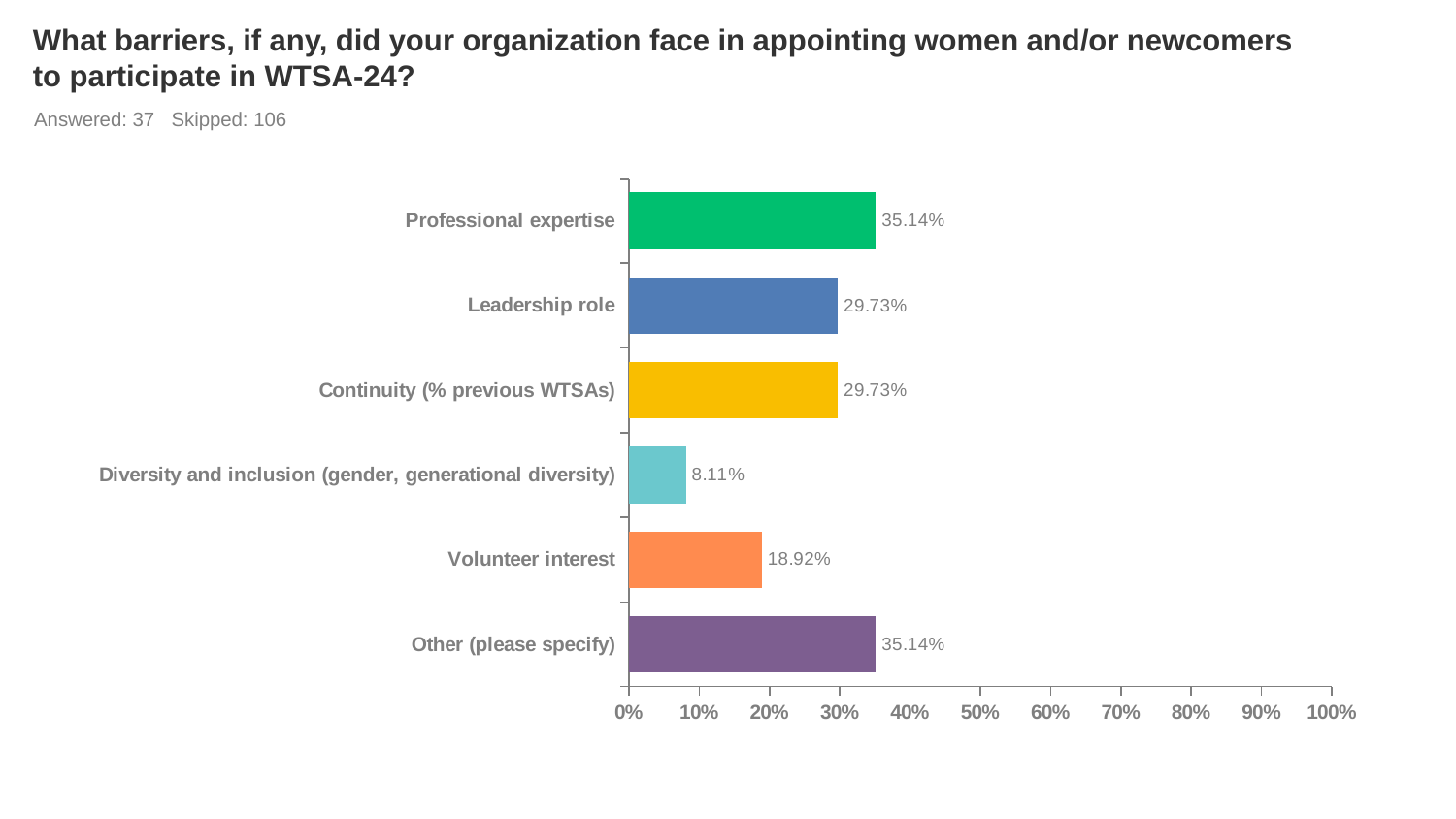

# What barriers, if any, did your organization face in appointing women and/or newcomers to participate in WTSA-24?
Answered: 37   Skipped: 106

### Chart

| Category |   |
|---|---|
| Professional expertise | 0.3514 |
| Leadership role | 0.2973 |
| Continuity (% previous WTSAs) | 0.2973 |
| Diversity and inclusion (gender, generational diversity) | 0.0811 |
| Volunteer interest | 0.1892 |
| Other (please specify) | 0.3514 |